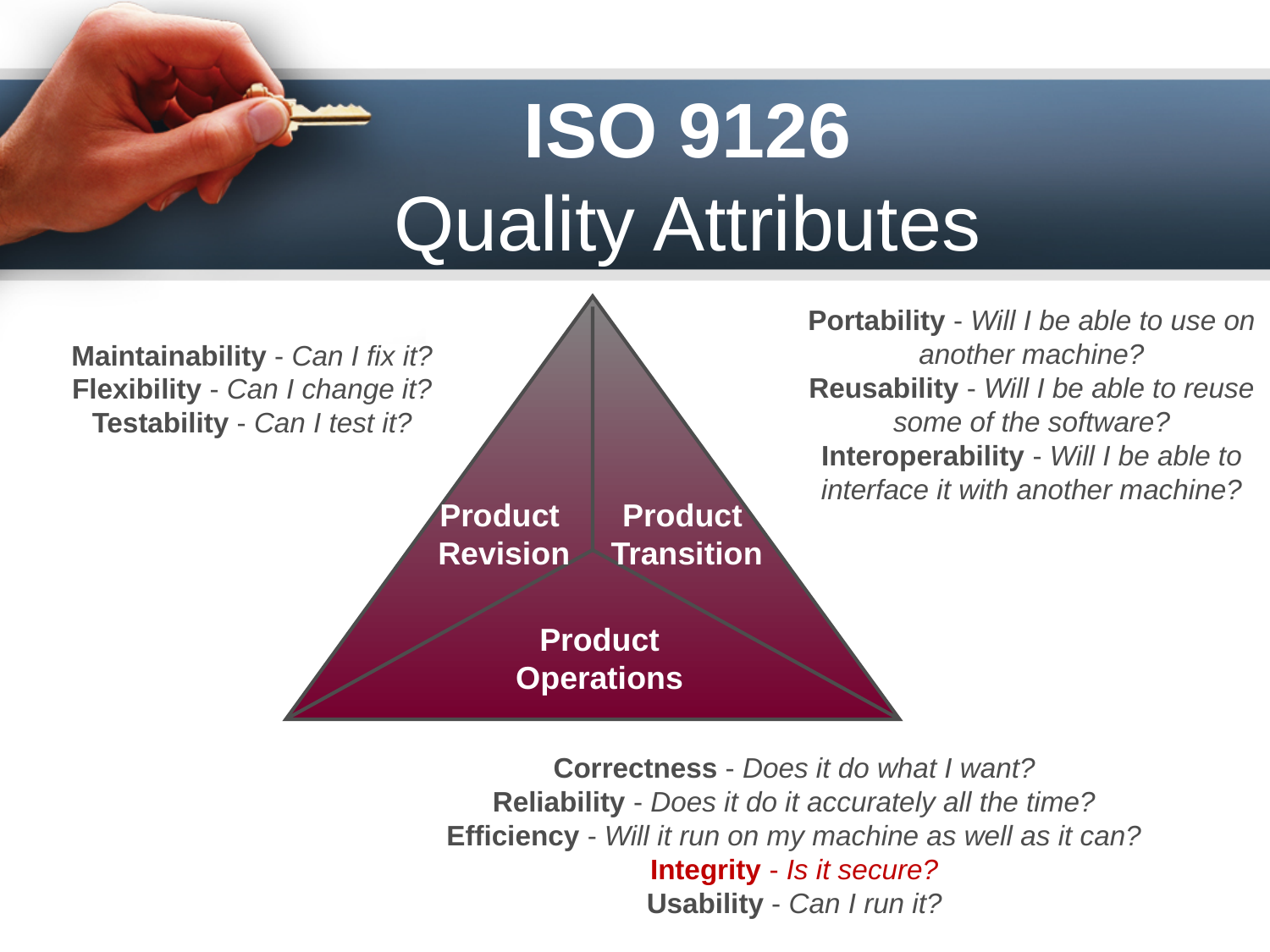

# ISO 9126 Quality Attributes

Portability - Will I be able to use on another machine?
Reusability - Will I be able to reuse some of the software?
Interoperability - Will I be able to interface it with another machine?

Maintainability - Can I fix it?
Flexibility - Can I change it?
Testability - Can I test it?
Product
Revision
Product
Transition

Product
Operations
Correctness - Does it do what I want?
Reliability - Does it do it accurately all the time?
Efficiency - Will it run on my machine as well as it can?
Integrity - Is it secure?
Usability - Can I run it?